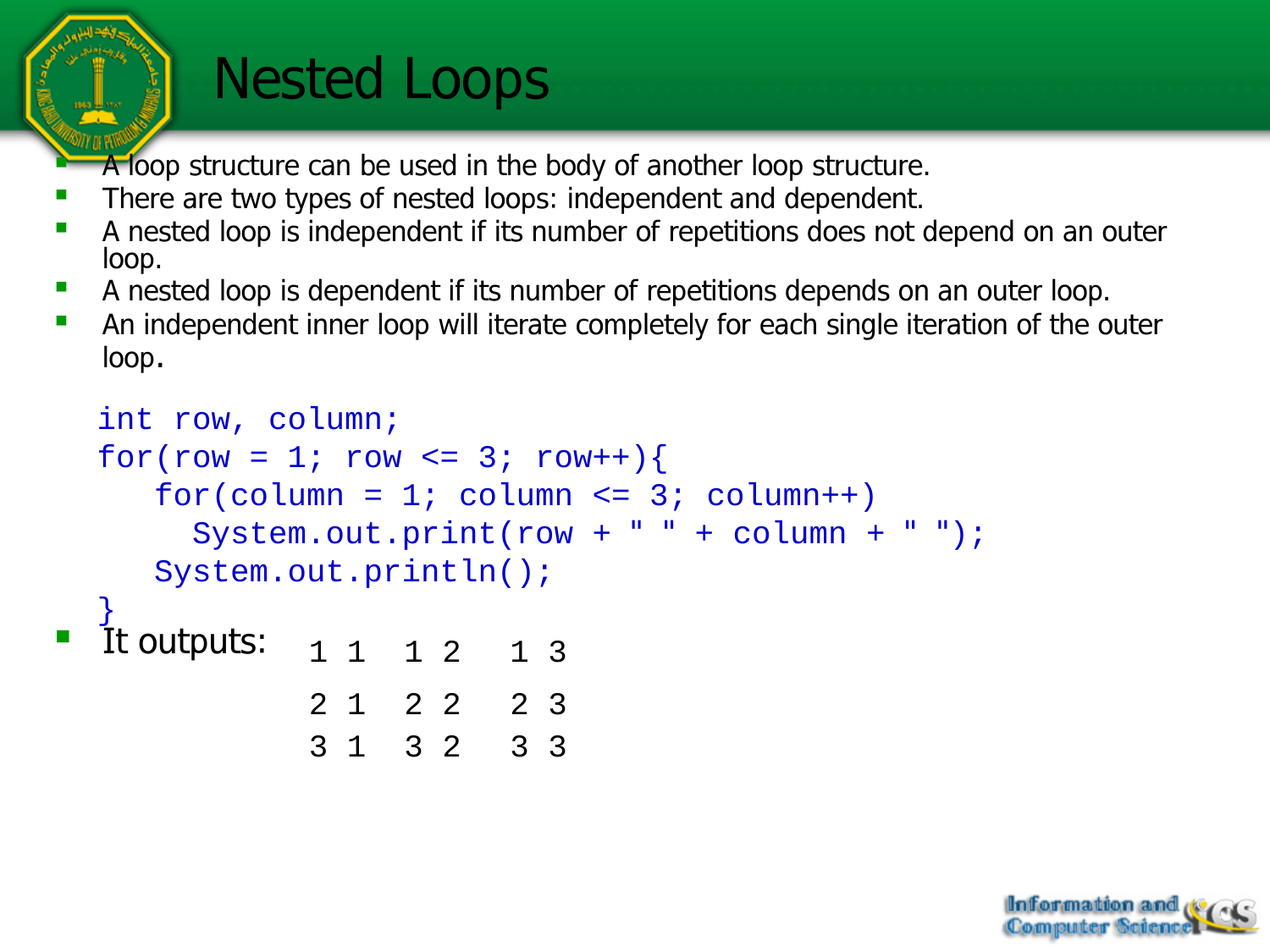

# Nested Loops
A loop structure can be used in the body of another loop structure.
There are two types of nested loops: independent and dependent.
A nested loop is independent if its number of repetitions does not depend on an outer loop.
A nested loop is dependent if its number of repetitions depends on an outer loop.
An independent inner loop will iterate completely for each single iteration of the outer loop.

It outputs:
int row, column;
for(row = 1; row <= 3; row++){
   for(column = 1; column <= 3; column++)
     System.out.print(row + "  " + column + "  ");
   System.out.println();
}
1 1
1 2
1 3
2 1
2 2
2 3
3 1
3 2
3 3